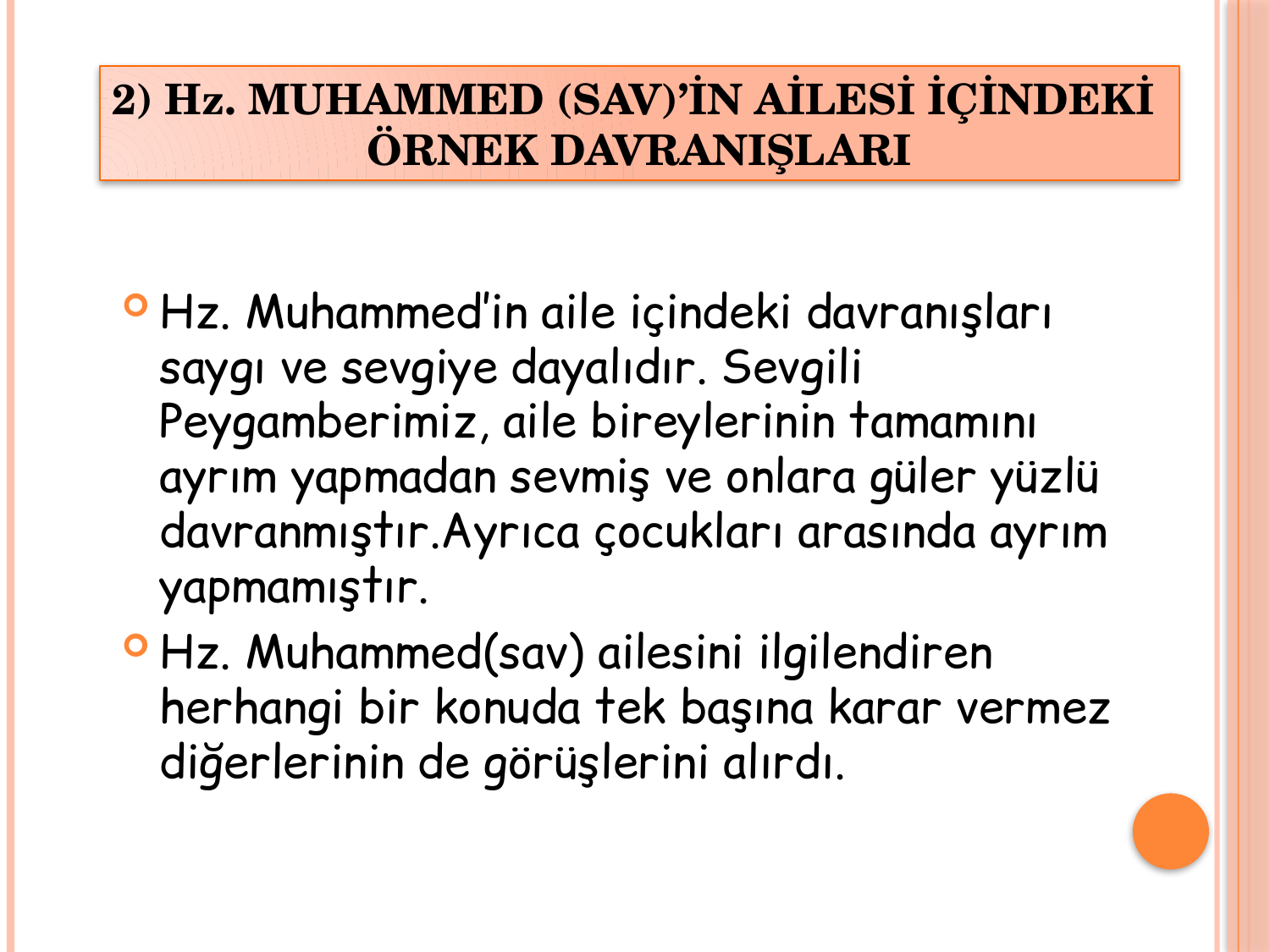

2) Hz. MUHAMMED (SAV)’İN AİLESİ İÇİNDEKİ
ÖRNEK DAVRANIŞLARI
Hz. Muhammed’in aile içindeki davranışları saygı ve sevgiye dayalıdır. Sevgili Peygamberimiz, aile bireylerinin tamamını ayrım yapmadan sevmiş ve onlara güler yüzlü davranmıştır.Ayrıca çocukları arasında ayrım yapmamıştır.
Hz. Muhammed(sav) ailesini ilgilendiren herhangi bir konuda tek başına karar vermez diğerlerinin de görüşlerini alırdı.